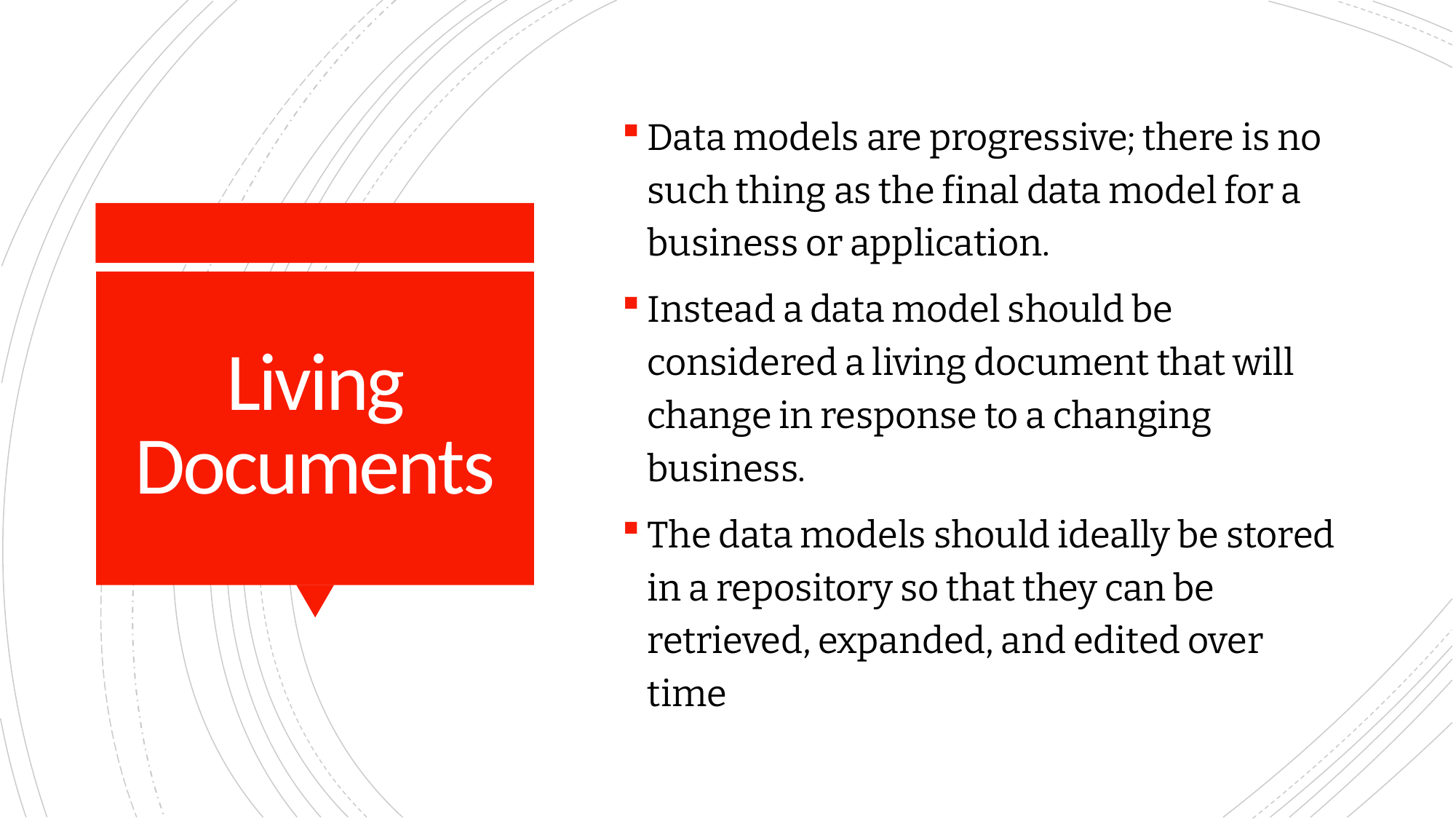

Data models are progressive; there is no such thing as the final data model for a business or application.
Instead a data model should be considered a living document that will change in response to a changing business.
The data models should ideally be stored in a repository so that they can be retrieved, expanded, and edited over time
# Living Documents